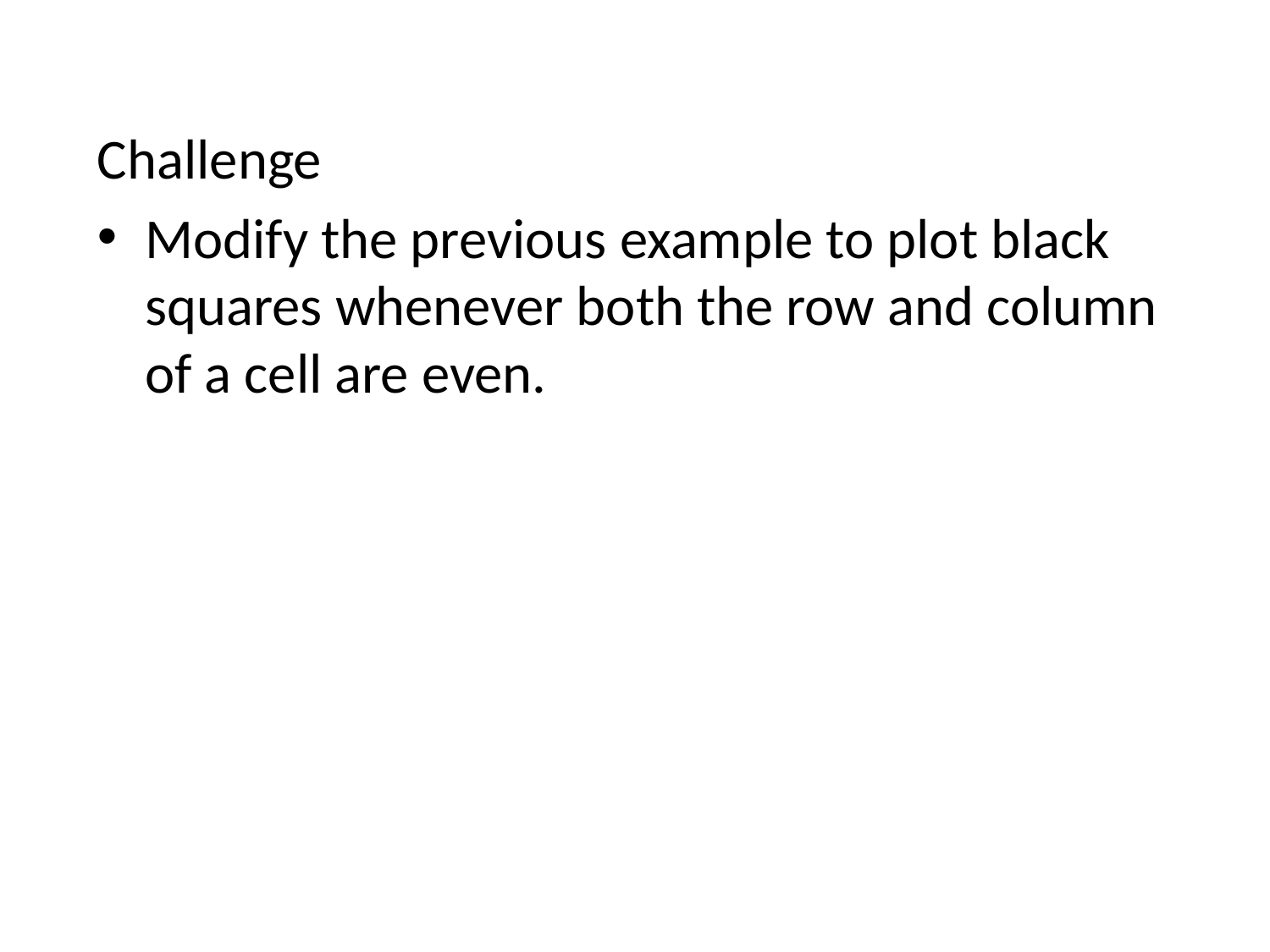

Challenge
Modify the previous example to plot black squares whenever both the row and column of a cell are even.